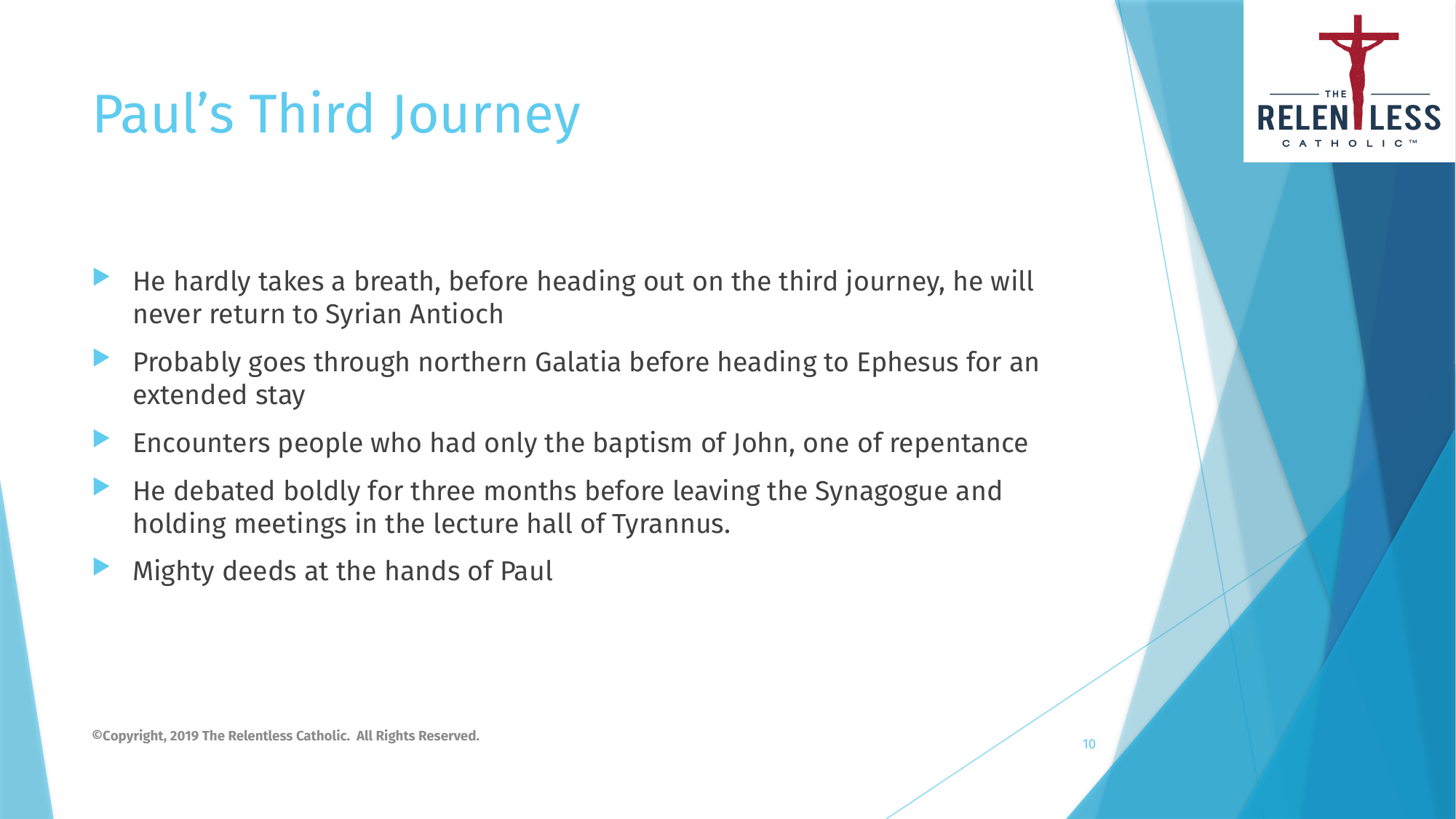

# Paul’s Third Journey
He hardly takes a breath, before heading out on the third journey, he will never return to Syrian Antioch
Probably goes through northern Galatia before heading to Ephesus for an extended stay
Encounters people who had only the baptism of John, one of repentance
He debated boldly for three months before leaving the Synagogue and holding meetings in the lecture hall of Tyrannus.
Mighty deeds at the hands of Paul
©Copyright, 2019 The Relentless Catholic.  All Rights Reserved.

10